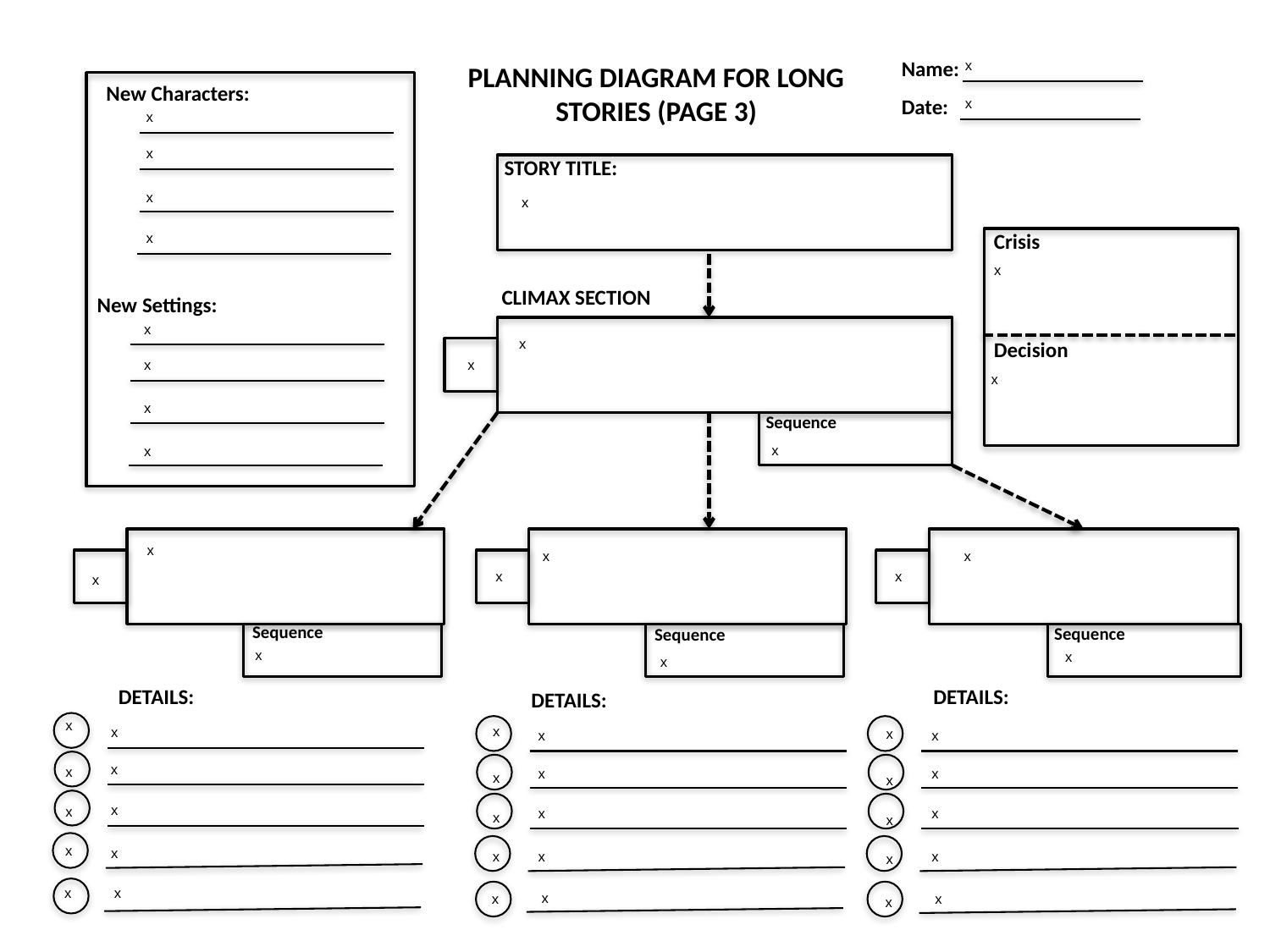

Name:
x
PLANNING DIAGRAM FOR LONG STORIES (PAGE 3)

New Characters:
Date:
x
x
x
STORY TITLE:

x
x
Crisis

Decision
x

x
CLIMAX SECTION
New Settings:
x

x

x
x
x
x
Sequence

x
x

x
x
x

x
x
x
Sequence
Sequence
Sequence

x
x
x
DETAILS:
DETAILS:
DETAILS:
x

x
x
x
x
x

x

x
x
x
x
x

x
x
x
x
x
x

x

x
x
x
x
x
x
x

x
x
x
x